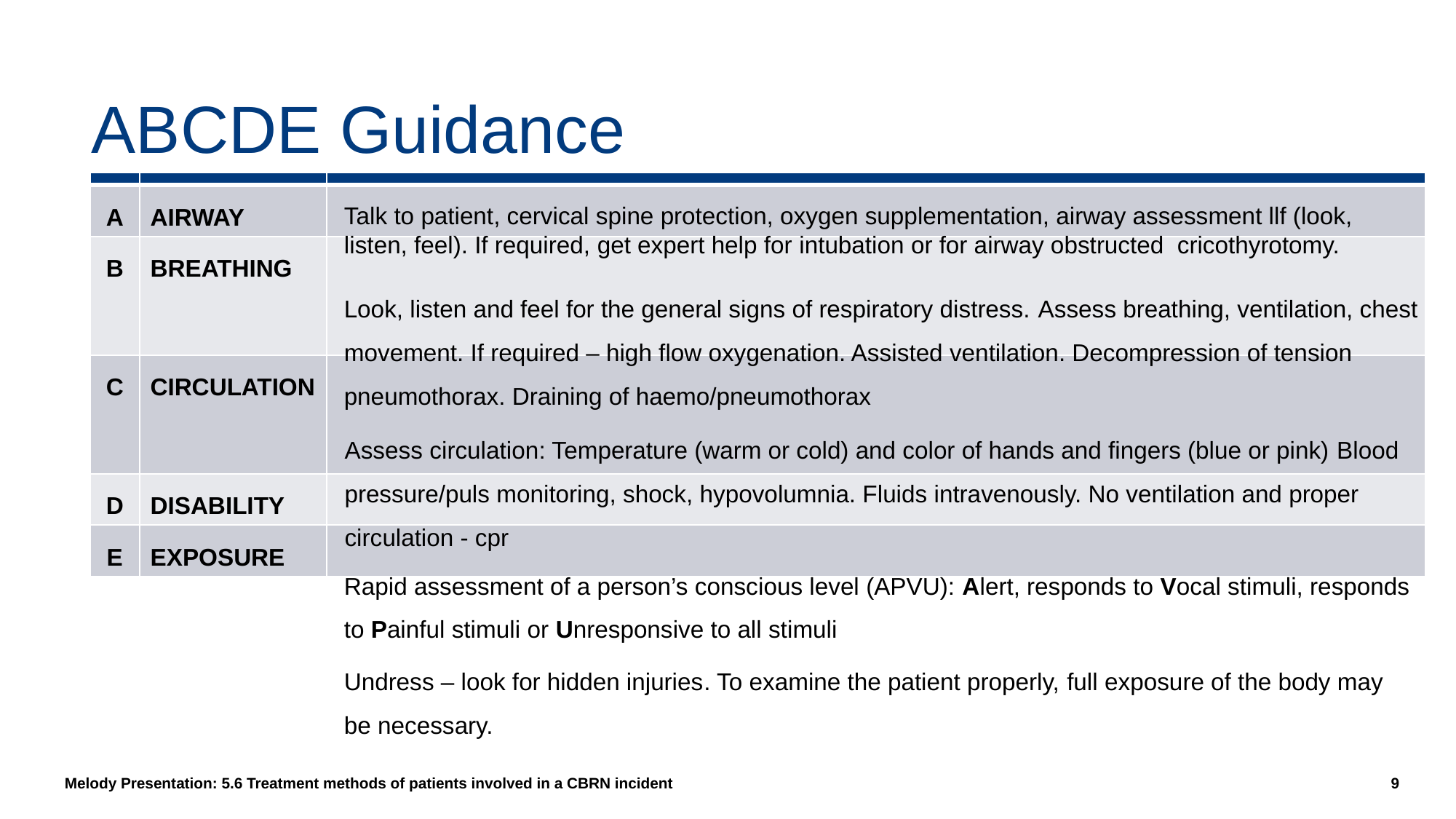

# ABCDE Guidance
|  |  |  |
| --- | --- | --- |
| A | AIRWAY |  |
| B | BREATHING |  |
| C | CIRCULATION |  |
| D | DISABILITY |  |
| E | EXPOSURE |  |
Talk to patient, cervical spine protection, oxygen supplementation, airway assessment llf (look, listen, feel). If required, get expert help for intubation or for airway obstructed  cricothyrotomy.
Look, listen and feel for the general signs of respiratory distress. Assess breathing, ventilation, chest movement. If required – high flow oxygenation. Assisted ventilation. Decompression of tension pneumothorax. Draining of haemo/pneumothorax
Assess circulation: Temperature (warm or cold) and color of hands and fingers (blue or pink) Blood pressure/puls monitoring, shock, hypovolumnia. Fluids intravenously. No ventilation and proper circulation - cpr
Rapid assessment of a person’s conscious level (APVU): Alert, responds to Vocal stimuli, responds to Painful stimuli or Unresponsive to all stimuli
Undress – look for hidden injuries. To examine the patient properly, full exposure of the body may be necessary.
Melody Presentation: 5.6 Treatment methods of patients involved in a CBRN incident
9